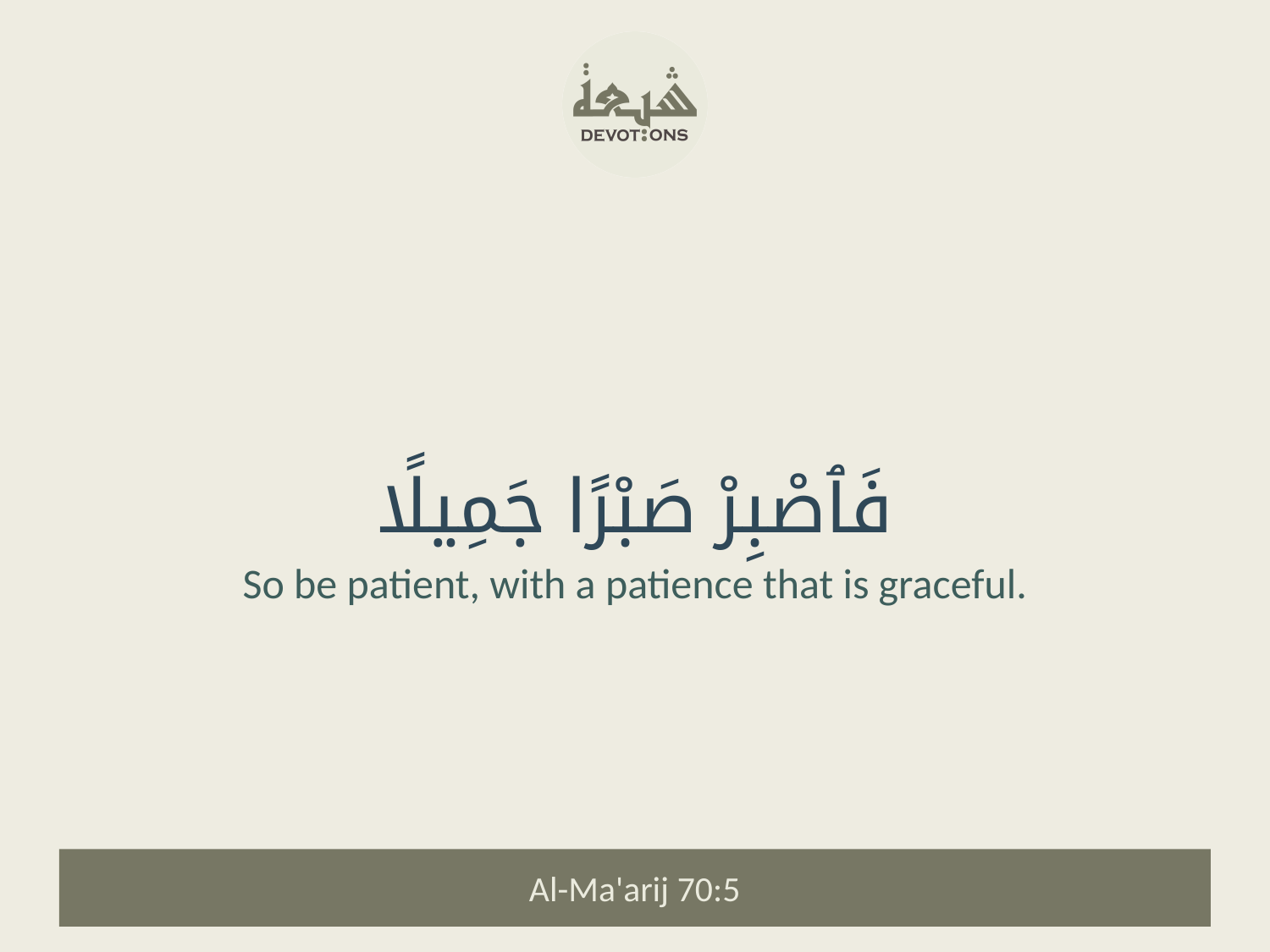

فَٱصْبِرْ صَبْرًا جَمِيلًا
So be patient, with a patience that is graceful.
Al-Ma'arij 70:5